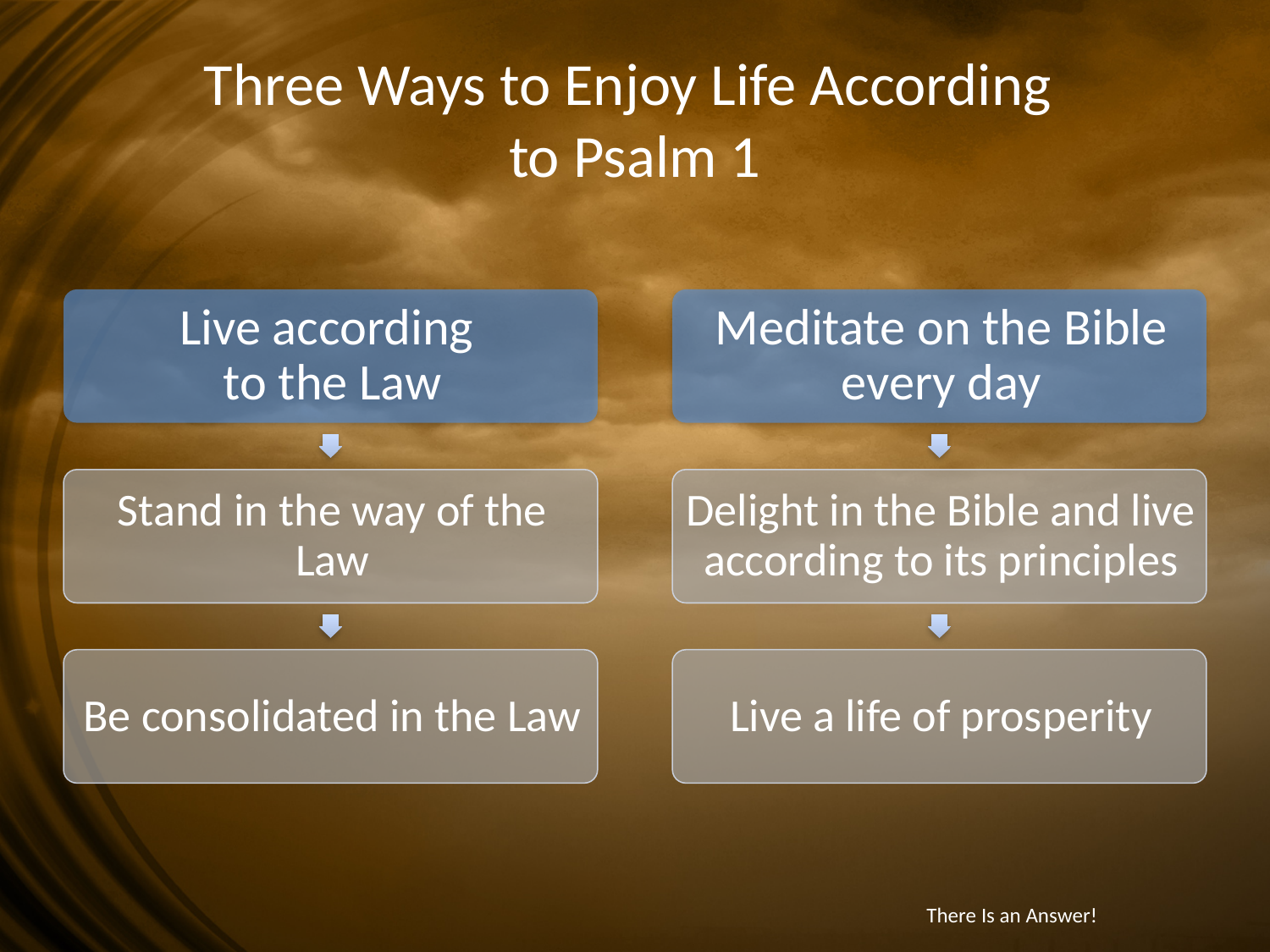

# Three Ways to Enjoy Life According to Psalm 1
Live according
to the Law
Stand in the way of the Law
Be consolidated in the Law
Meditate on the Bible every day
Delight in the Bible and live according to its principles
Live a life of prosperity
There Is an Answer!